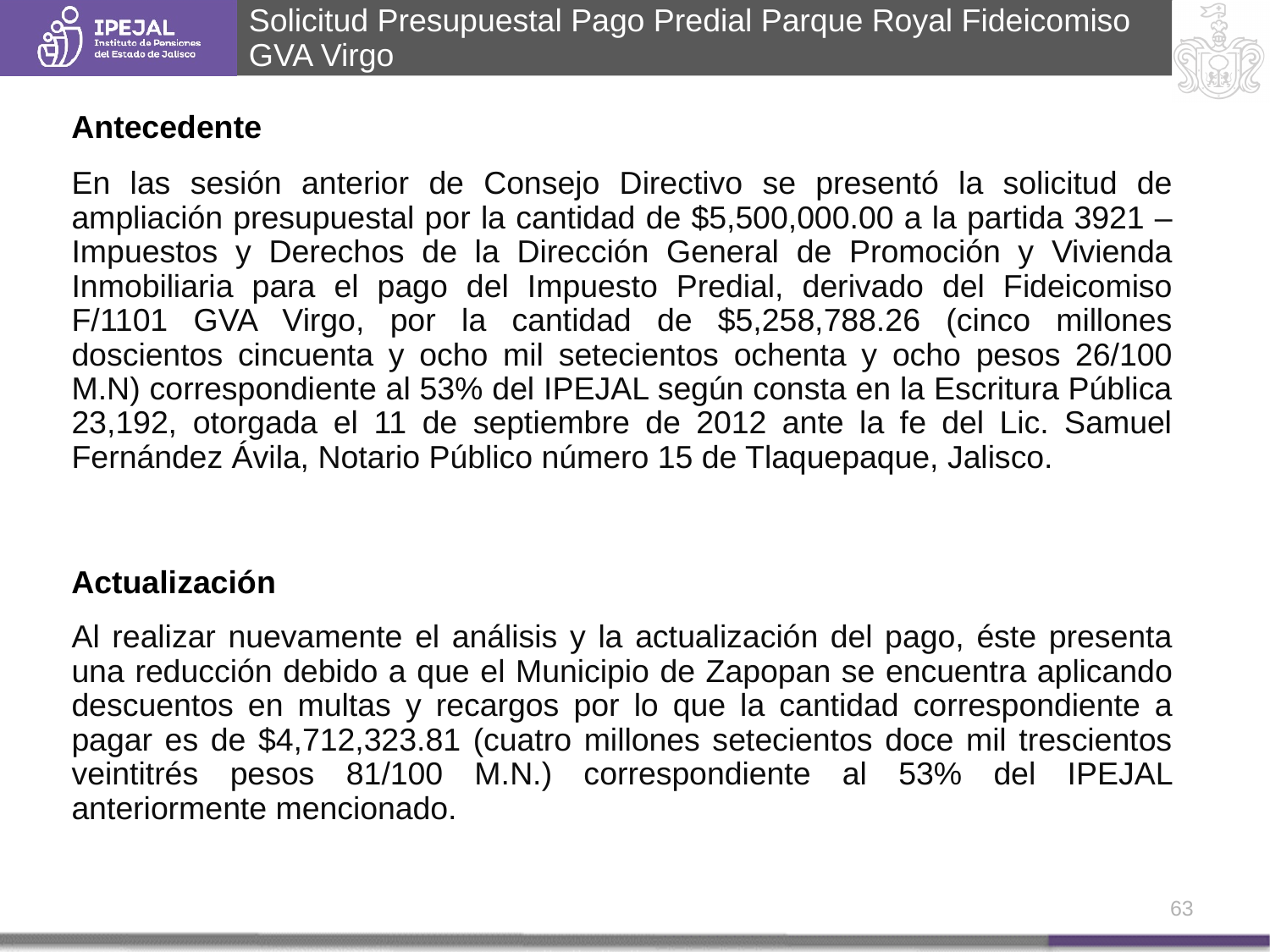

Solicitud Presupuestal Pago Predial Parque Royal Fideicomiso GVA Virgo
Antecedente
En las sesión anterior de Consejo Directivo se presentó la solicitud de ampliación presupuestal por la cantidad de $5,500,000.00 a la partida 3921 – Impuestos y Derechos de la Dirección General de Promoción y Vivienda Inmobiliaria para el pago del Impuesto Predial, derivado del Fideicomiso F/1101 GVA Virgo, por la cantidad de $5,258,788.26 (cinco millones doscientos cincuenta y ocho mil setecientos ochenta y ocho pesos 26/100 M.N) correspondiente al 53% del IPEJAL según consta en la Escritura Pública 23,192, otorgada el 11 de septiembre de 2012 ante la fe del Lic. Samuel Fernández Ávila, Notario Público número 15 de Tlaquepaque, Jalisco.
Actualización
Al realizar nuevamente el análisis y la actualización del pago, éste presenta una reducción debido a que el Municipio de Zapopan se encuentra aplicando descuentos en multas y recargos por lo que la cantidad correspondiente a pagar es de $4,712,323.81 (cuatro millones setecientos doce mil trescientos veintitrés pesos 81/100 M.N.) correspondiente al 53% del IPEJAL anteriormente mencionado.
63